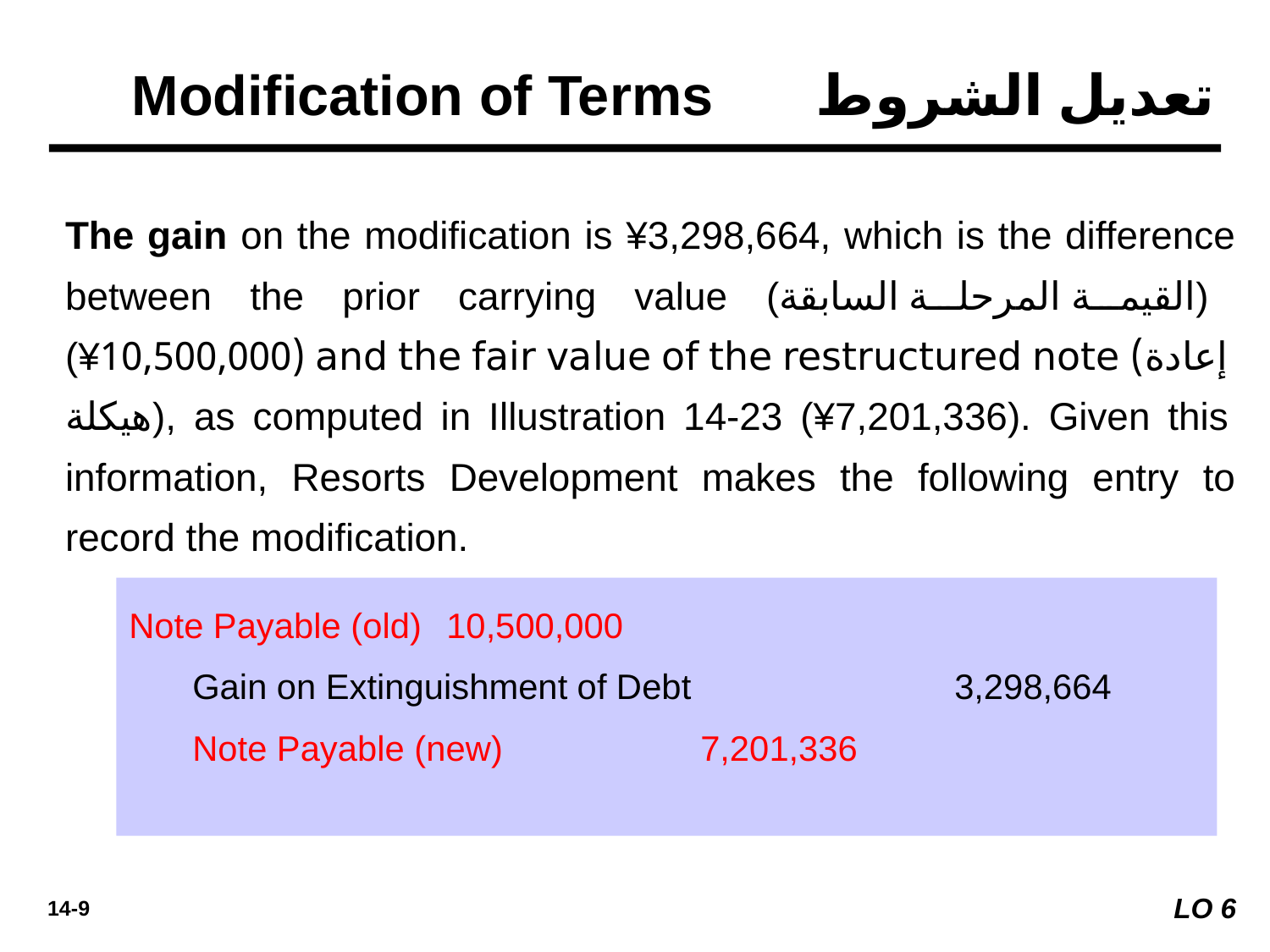

تعديل الشروط       Modification of Terms

The gain on the modification is ¥3,298,664, which is the difference between the prior carrying value (القيمة المرحلة السابقة) (¥10,500,000) and the fair value of the restructured note (إعادة هيكلة), as computed in Illustration 14-23 (¥7,201,336). Given this information, Resorts Development makes the following entry to record the modification.
Note Payable (old) 	10,500,000
	Gain on Extinguishment of Debt 		3,298,664
	Note Payable (new) 		7,201,336

LO 6